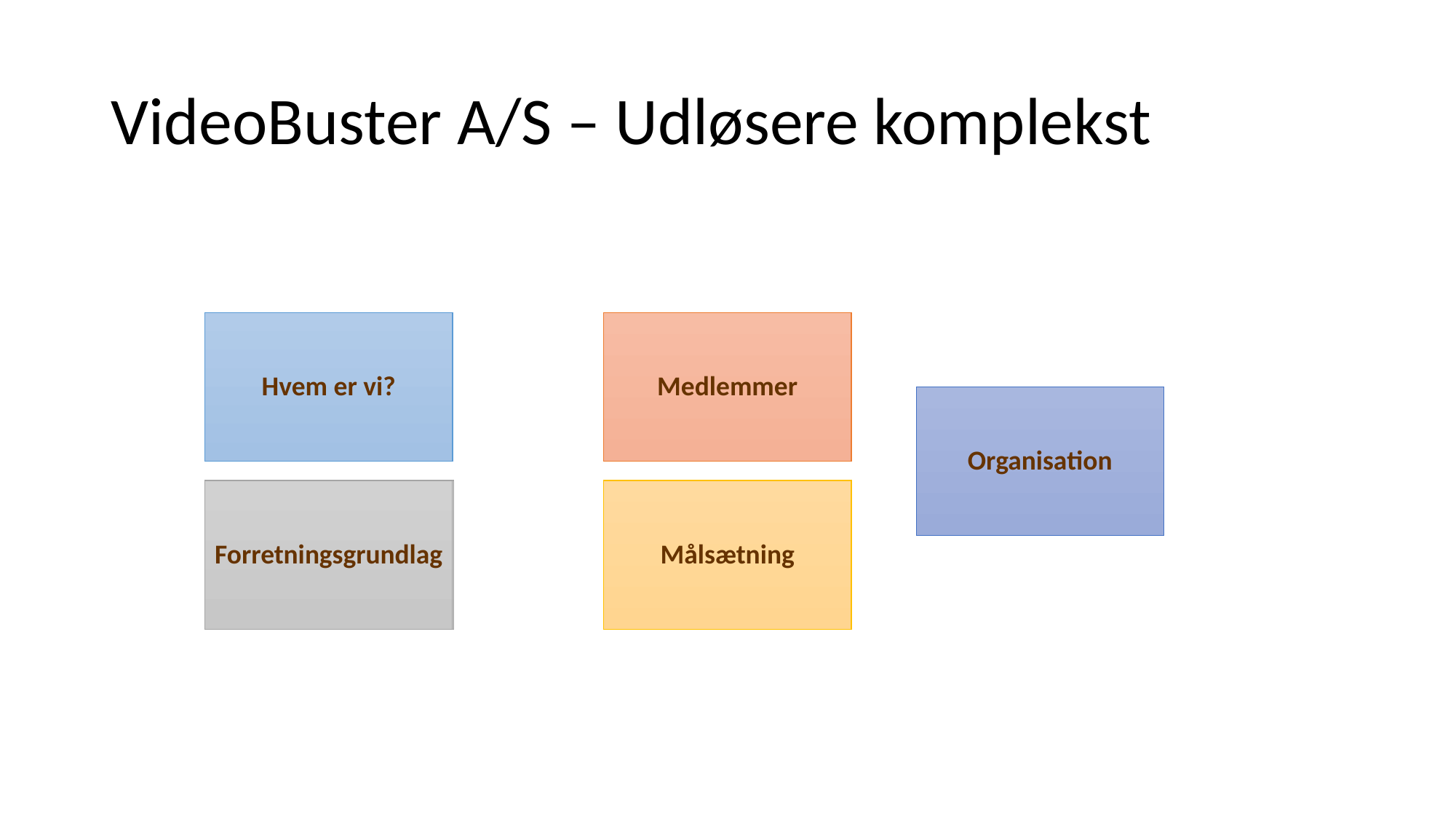

# VideoBuster A/S – Udløsere komplekst
Medlemmer
Hvem er vi?
Oprettet i 1991
35 medarbejdere
Butikker i hele Norden
17.500 medlemmer
4 typer af medlemskaber
Organisation
Målsætning
Forretningsgrundlag
Salg/udlejning
Hjemmeside
Butikker
Fasteholde position
Øge omsætning
Udvide